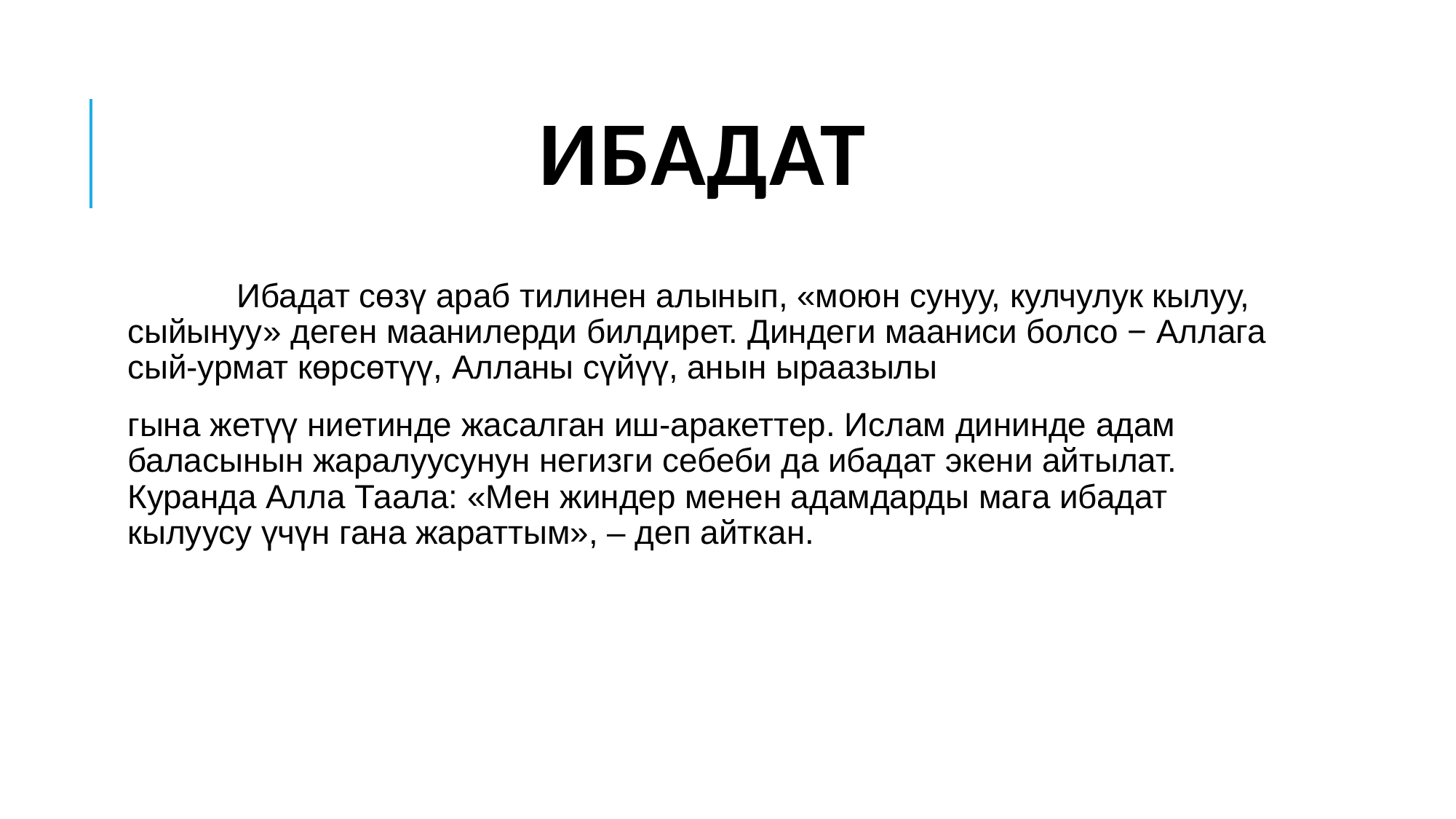

# Ибадат
	Ибадат сөзү араб тилинен алынып, «моюн сунуу, кулчулук кылуу, сыйынуу» деген маанилерди билдирет. Диндеги мааниси болсо − Аллага сый-урмат көрсөтүү, Алланы сүйүү, анын ыраазылы
гына жетүү ниетинде жасалган иш-аракеттер. Ислам дининде адам баласынын жаралуусунун негизги себеби да ибадат экени айтылат. Куранда Алла Таала: «Мен жиндер менен адамдарды мага ибадат кылуусу үчүн гана жараттым», – деп айткан.